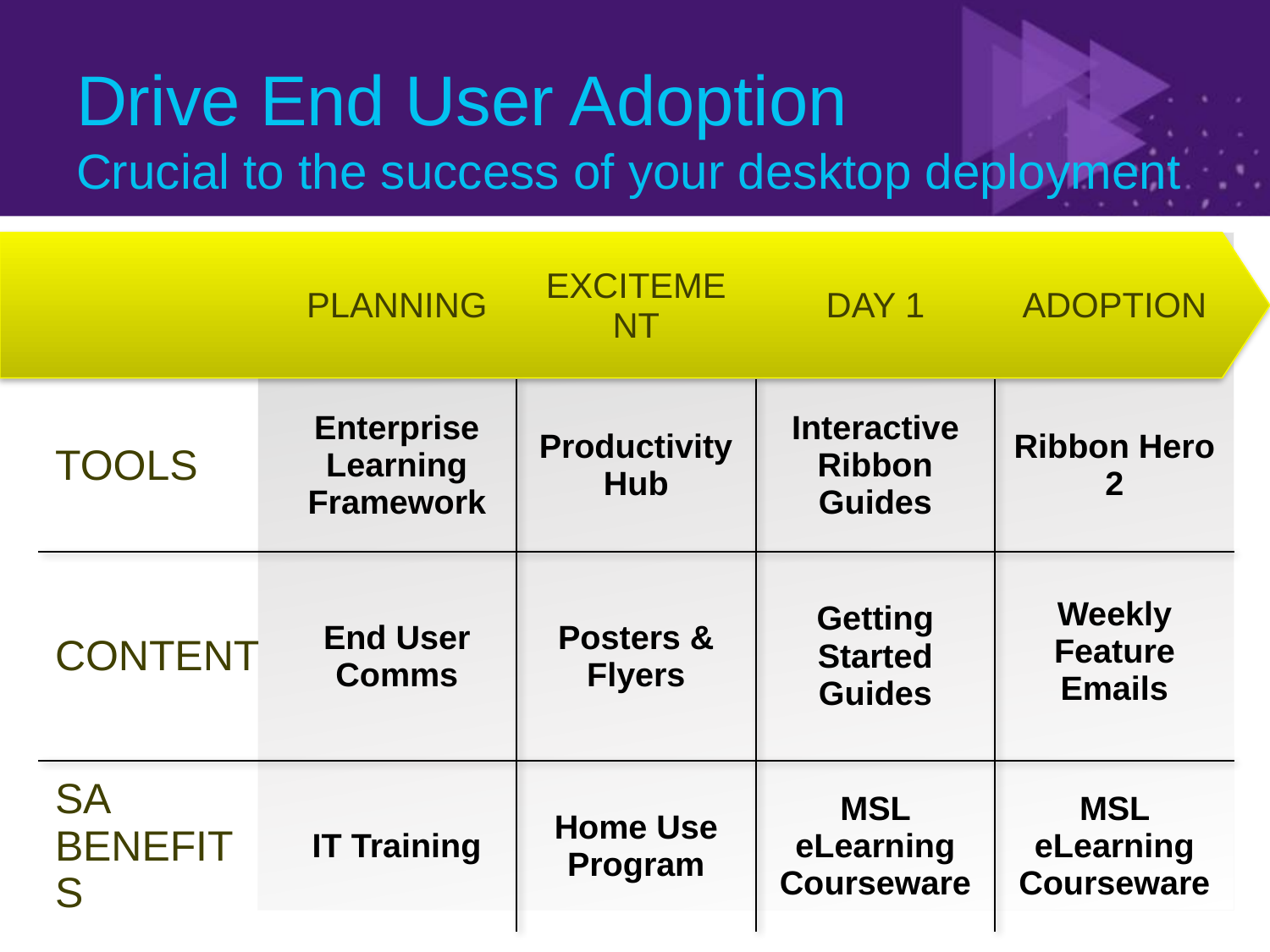

# Drive End User Adoption Crucial to the success of your desktop deployment

|  | PLANNING | EXCITEMENT | DAY 1 | ADOPTION |
| --- | --- | --- | --- | --- |
| TOOLS | Enterprise Learning Framework | Productivity Hub | Interactive Ribbon Guides | Ribbon Hero 2 |
| CONTENT | End User Comms | Posters & Flyers | Getting Started Guides | Weekly Feature Emails |
| SA BENEFITS | IT Training | Home Use Program | MSL eLearning Courseware | MSL eLearning Courseware |